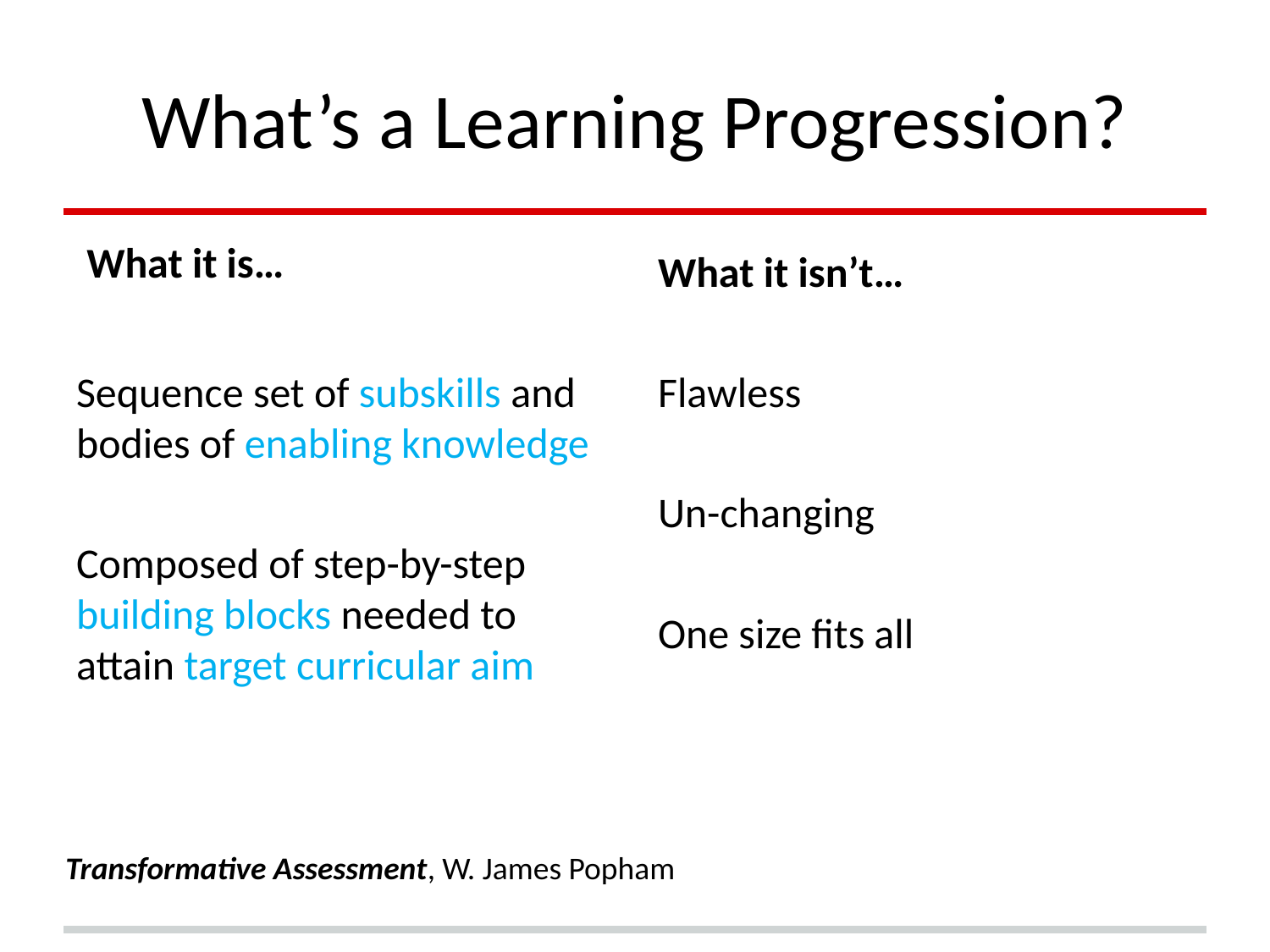

# What’s a Learning Progression?
What it isn’t…
What it is…

Sequence set of subskills and bodies of enabling knowledge

Composed of step-by-step building blocks needed to attain target curricular aim

Flawless

Un-changing

One size fits all

Transformative Assessment, W. James Popham